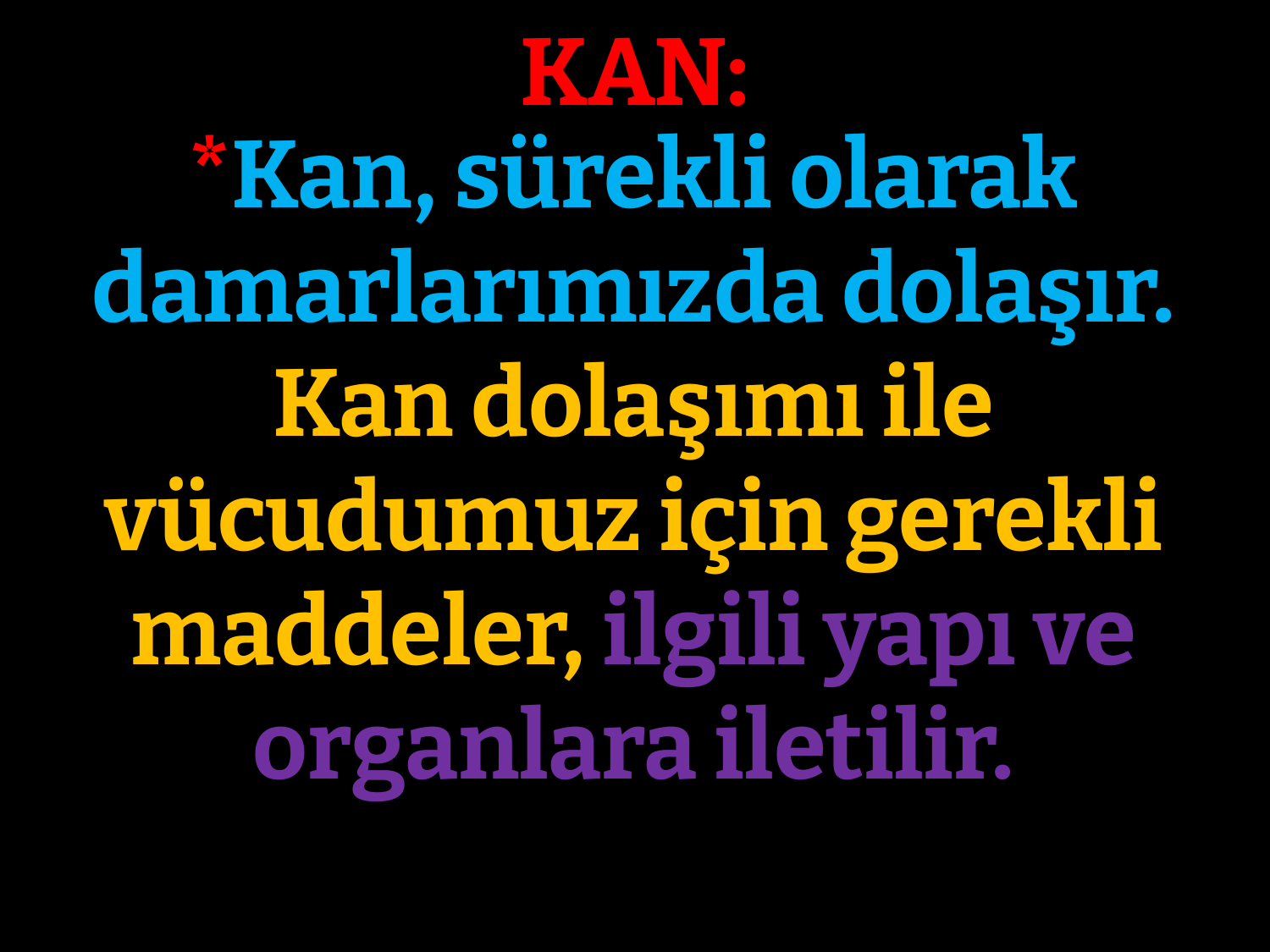

KAN:
*Kan, sürekli olarak damarlarımızda dolaşır. Kan dolaşımı ile vücudumuz için gerekli maddeler, ilgili yapı ve organlara iletilir.
#